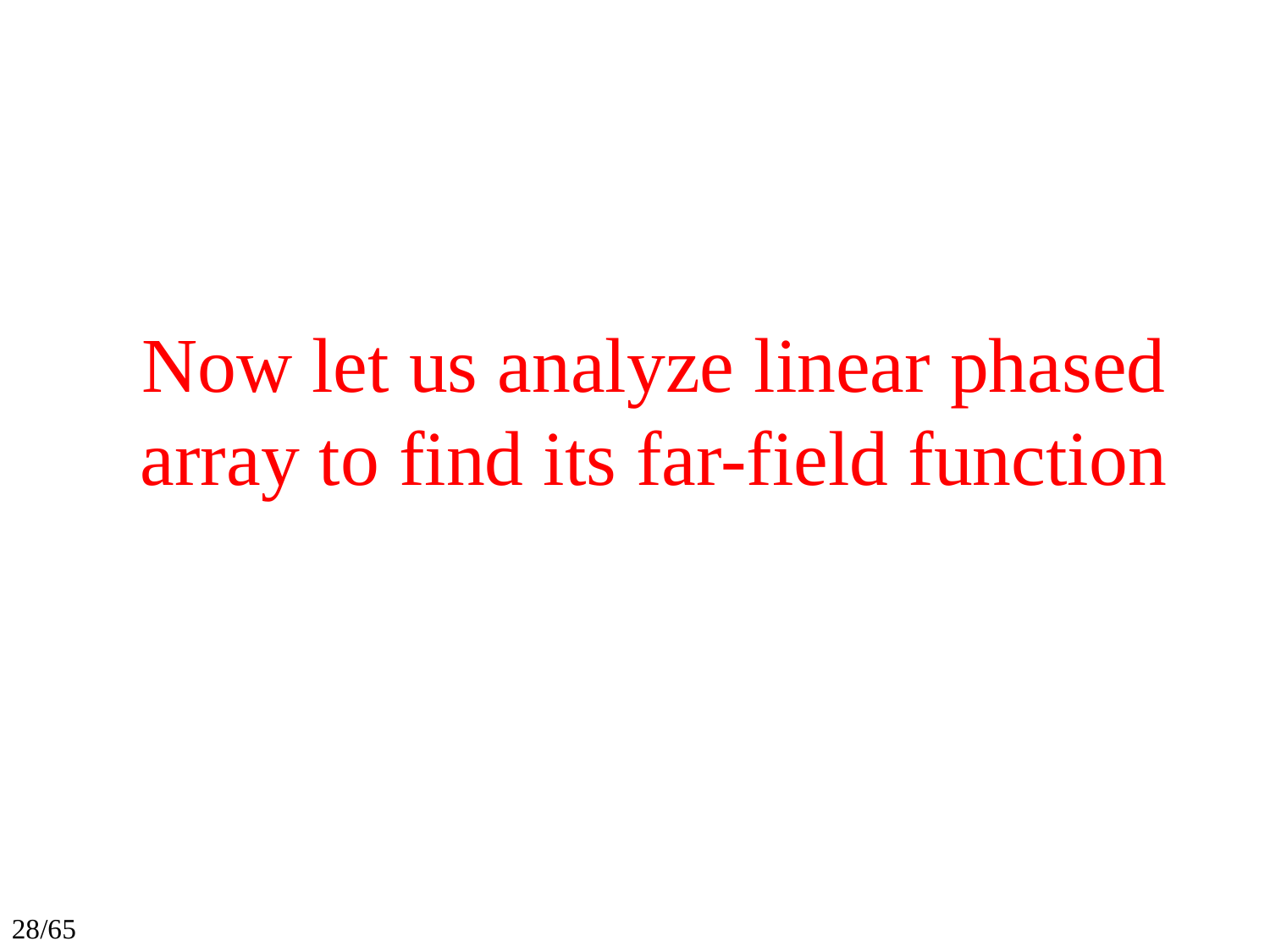

# Now let us analyze linear phased array to find its far-field function